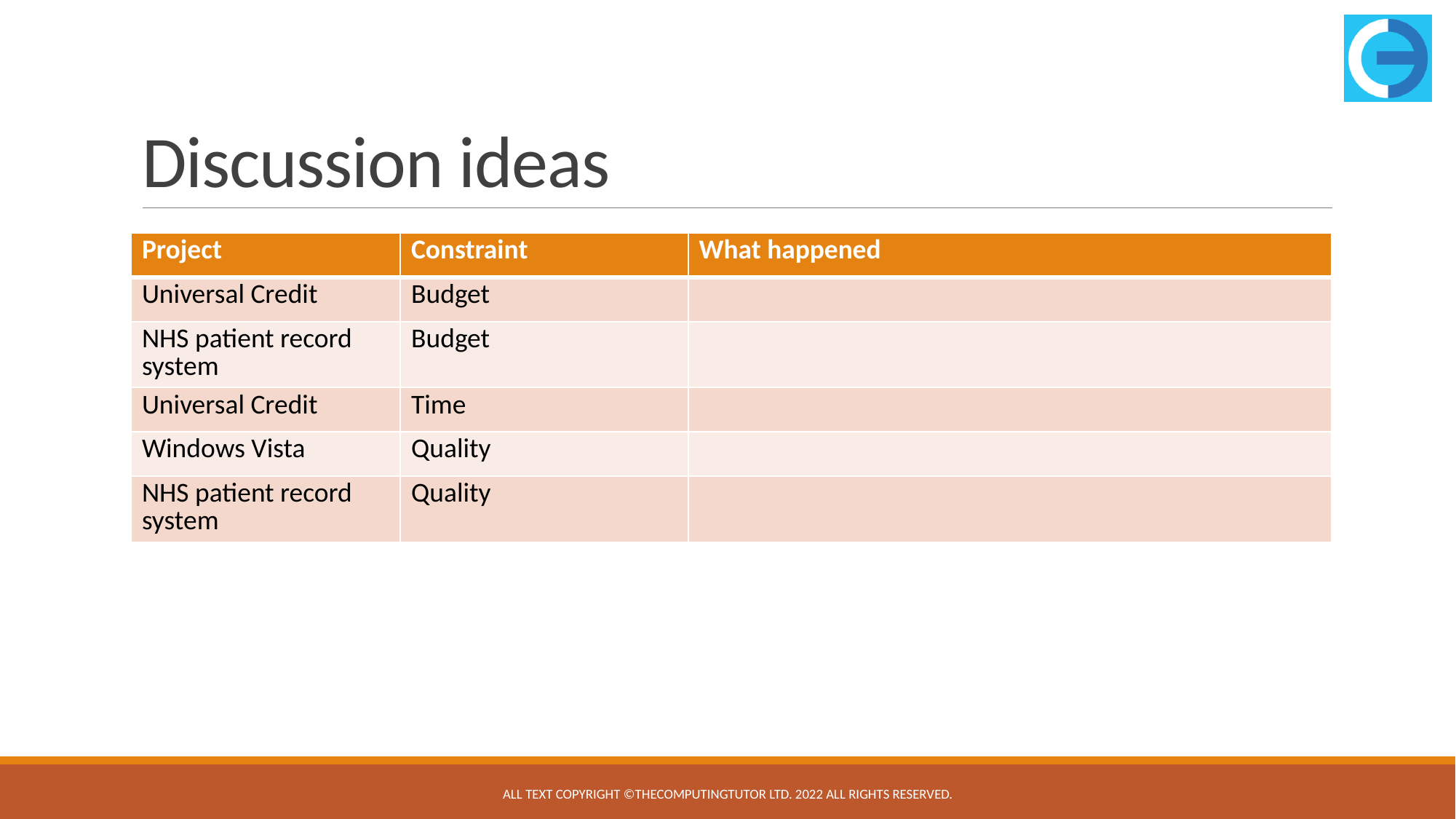

# Discussion ideas
| Project | Constraint | What happened |
| --- | --- | --- |
| Universal Credit | Budget |  |
| NHS patient record system | Budget |  |
| Universal Credit | Time |  |
| Windows Vista | Quality |  |
| NHS patient record system | Quality |  |
All text copyright ©TheComputingTutor Ltd. 2022 All rights Reserved.